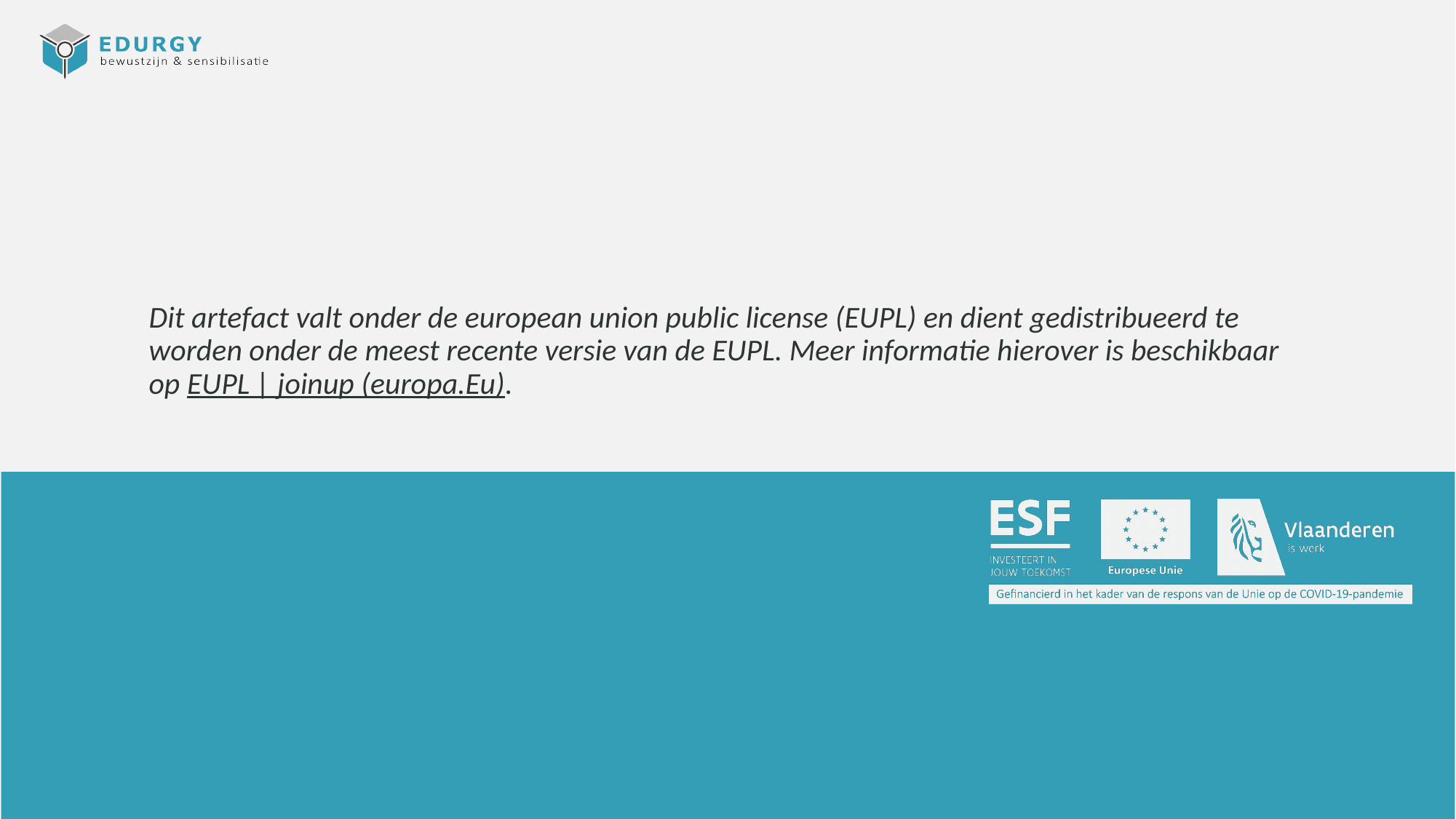

# Dit artefact valt onder de european union public license (EUPL) en dient gedistribueerd te worden onder de meest recente versie van de EUPL. Meer informatie hierover is beschikbaar op EUPL | joinup (europa.Eu).